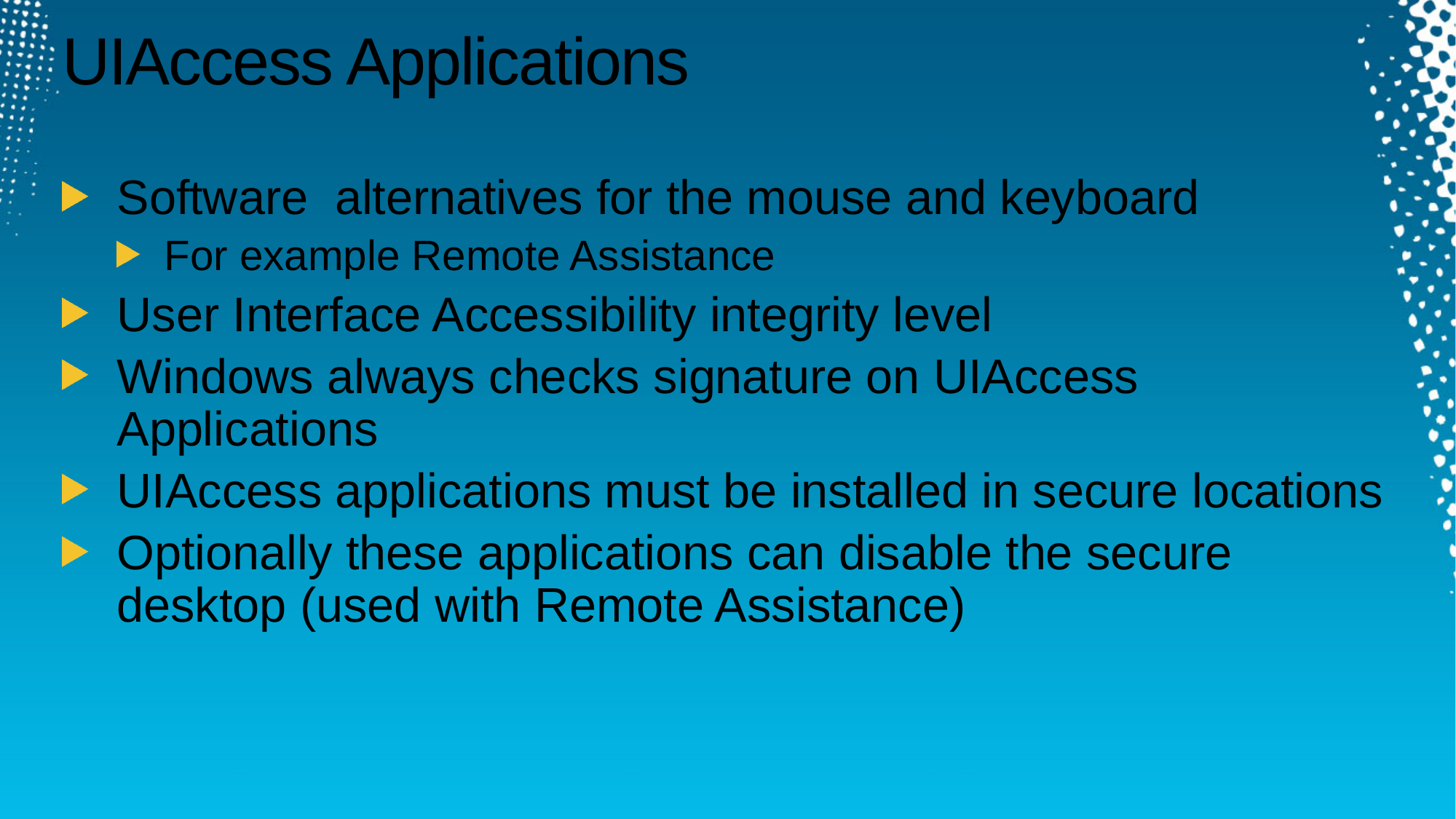

# UIAccess Applications
Software  alternatives for the mouse and keyboard
For example Remote Assistance
User Interface Accessibility integrity level
Windows always checks signature on UIAccess Applications
UIAccess applications must be installed in secure locations
Optionally these applications can disable the secure desktop (used with Remote Assistance)